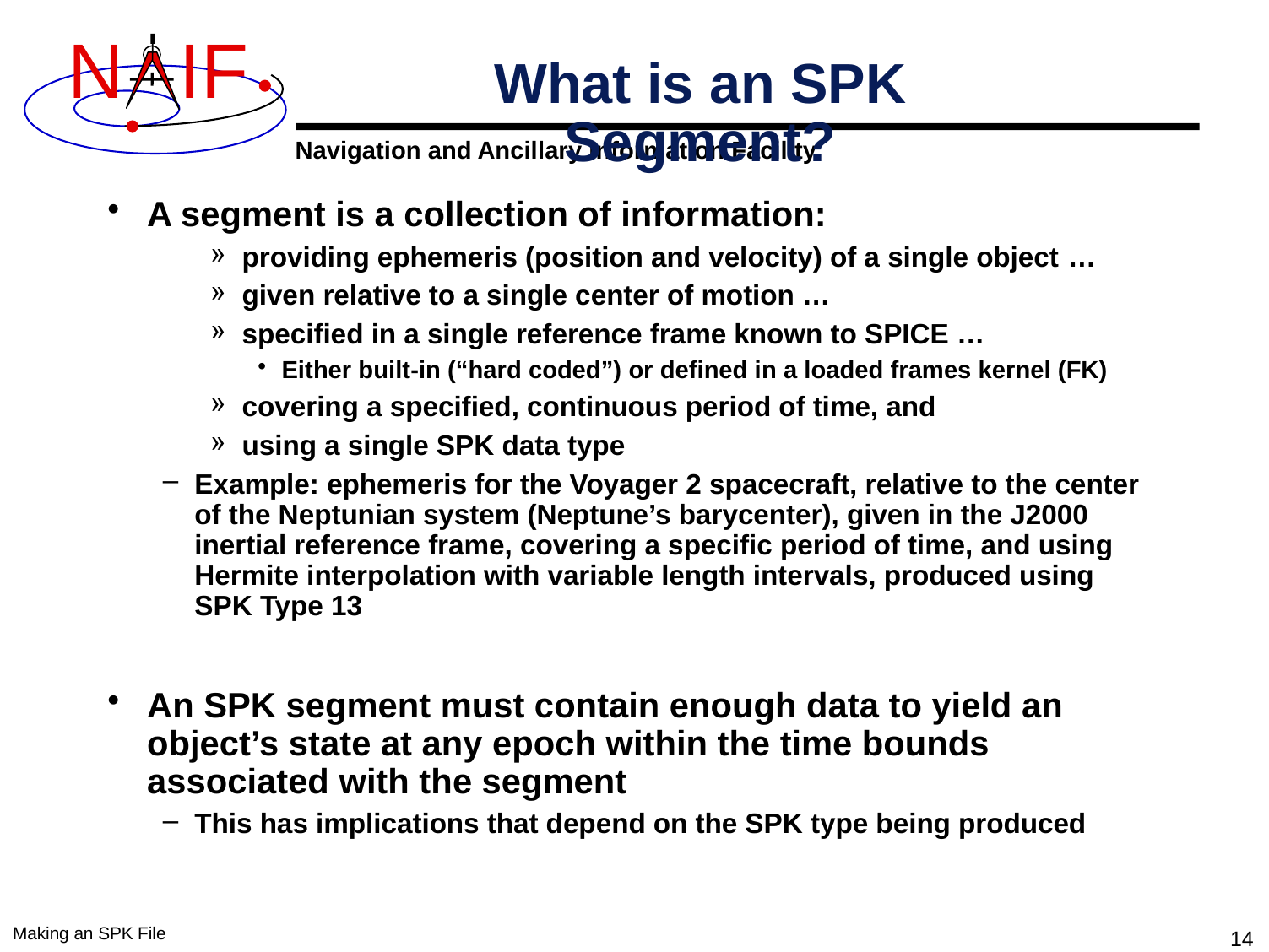

# What is an SPK Segment?
A segment is a collection of information:
providing ephemeris (position and velocity) of a single object …
given relative to a single center of motion …
specified in a single reference frame known to SPICE …
Either built-in (“hard coded”) or defined in a loaded frames kernel (FK)
covering a specified, continuous period of time, and
using a single SPK data type
Example: ephemeris for the Voyager 2 spacecraft, relative to the center of the Neptunian system (Neptune’s barycenter), given in the J2000 inertial reference frame, covering a specific period of time, and using  Hermite interpolation with variable length intervals, produced using SPK Type 13

An SPK segment must contain enough data to yield an object’s state at any epoch within the time bounds associated with the segment
This has implications that depend on the SPK type being produced
Making an SPK File
14